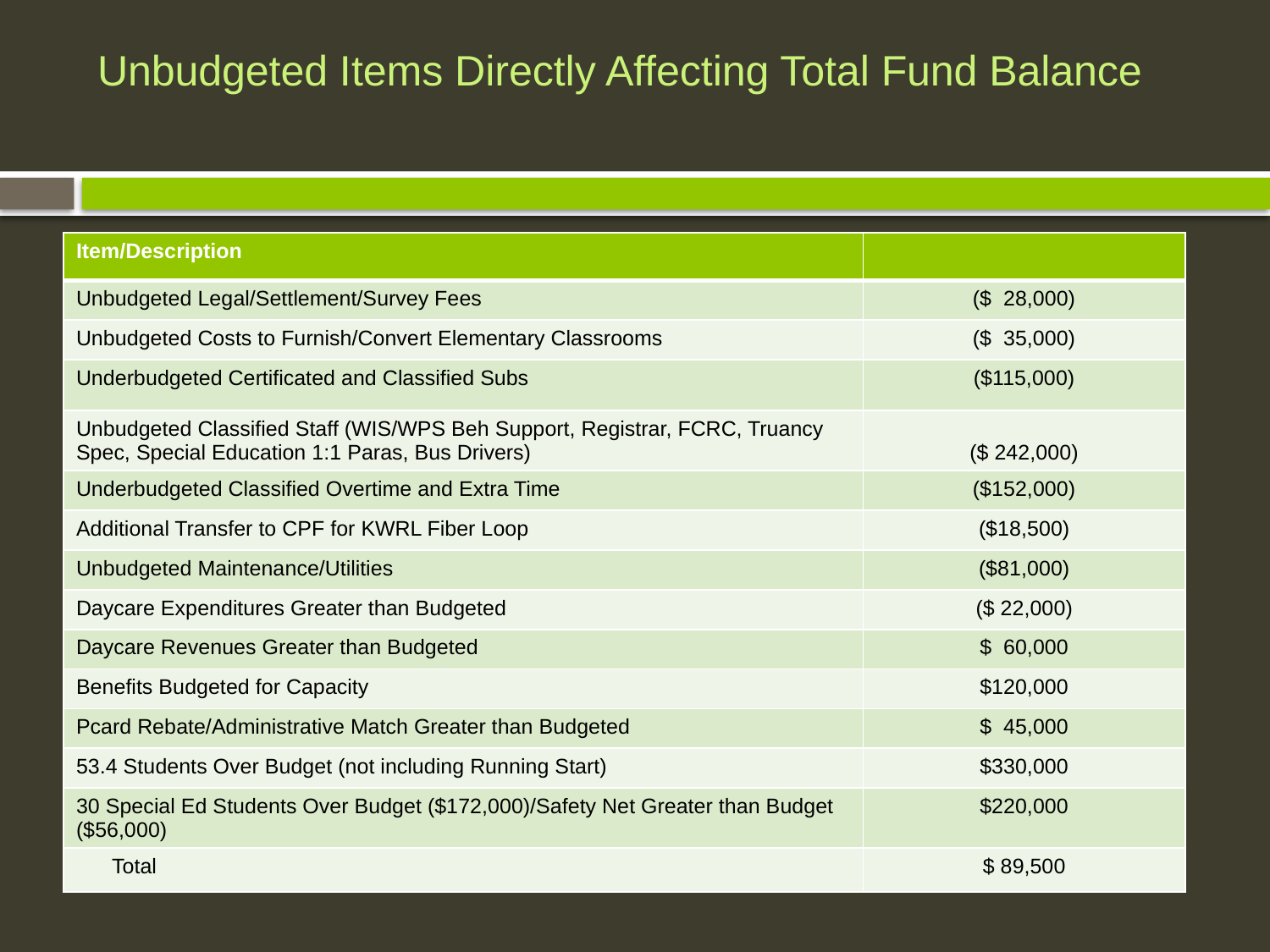

# Unbudgeted Items Directly Affecting Total Fund Balance
| Item/Description |  |
| --- | --- |
| Unbudgeted Legal/Settlement/Survey Fees | ($ 28,000) |
| Unbudgeted Costs to Furnish/Convert Elementary Classrooms | ($ 35,000) |
| Underbudgeted Certificated and Classified Subs | ($115,000) |
| Unbudgeted Classified Staff (WIS/WPS Beh Support, Registrar, FCRC, Truancy Spec, Special Education 1:1 Paras, Bus Drivers) | ($ 242,000) |
| Underbudgeted Classified Overtime and Extra Time | ($152,000) |
| Additional Transfer to CPF for KWRL Fiber Loop | ($18,500) |
| Unbudgeted Maintenance/Utilities | ($81,000) |
| Daycare Expenditures Greater than Budgeted | ($ 22,000) |
| Daycare Revenues Greater than Budgeted | $ 60,000 |
| Benefits Budgeted for Capacity | $120,000 |
| Pcard Rebate/Administrative Match Greater than Budgeted | $ 45,000 |
| 53.4 Students Over Budget (not including Running Start) | $330,000 |
| 30 Special Ed Students Over Budget ($172,000)/Safety Net Greater than Budget ($56,000) | $220,000 |
| Total | $ 89,500 |